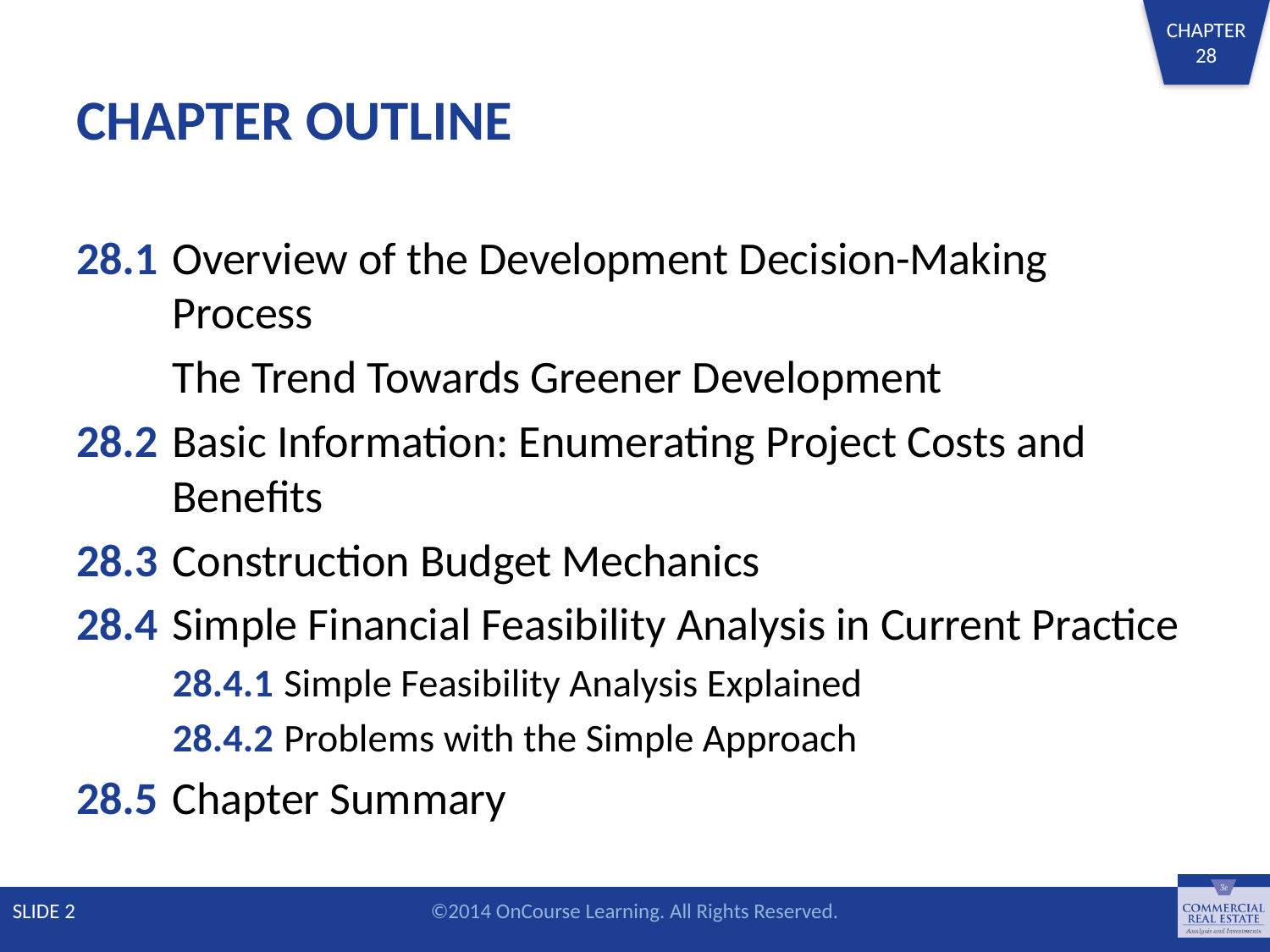

# CHAPTER OUTLINE
28.1 	Overview of the Development Decision-Making Process
	The Trend Towards Greener Development
28.2 	Basic Information: Enumerating Project Costs and Benefits
28.3 	Construction Budget Mechanics
28.4 	Simple Financial Feasibility Analysis in Current Practice
28.4.1	Simple Feasibility Analysis Explained
28.4.2	Problems with the Simple Approach
28.5	Chapter Summary
SLIDE 2